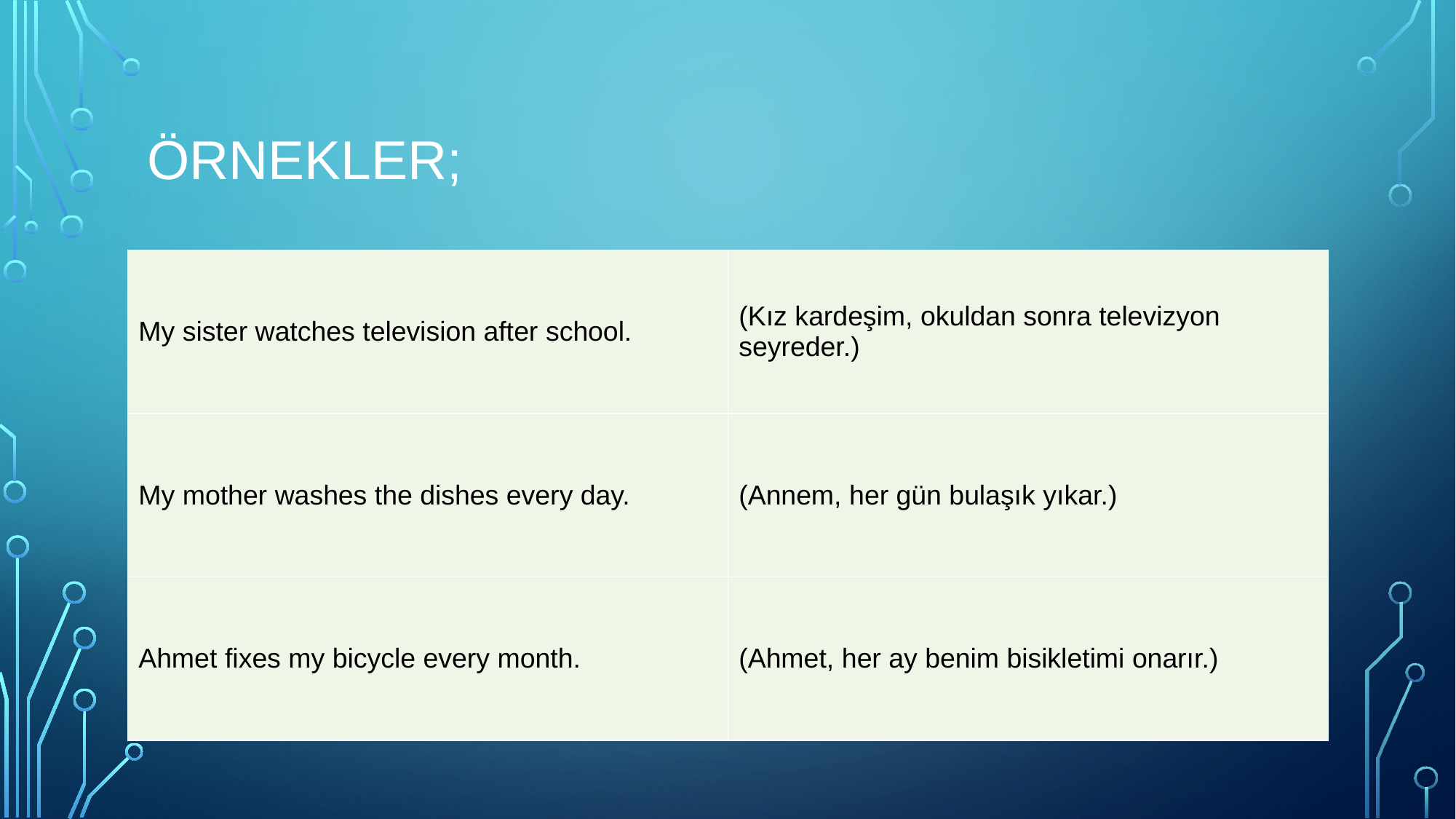

# ÖRNEKLER;
| My sister watches television after school. | (Kız kardeşim, okuldan sonra televizyon seyreder.) |
| --- | --- |
| My mother washes the dishes every day. | (Annem, her gün bulaşık yıkar.) |
| Ahmet fixes my bicycle every month. | (Ahmet, her ay benim bisikletimi onarır.) |